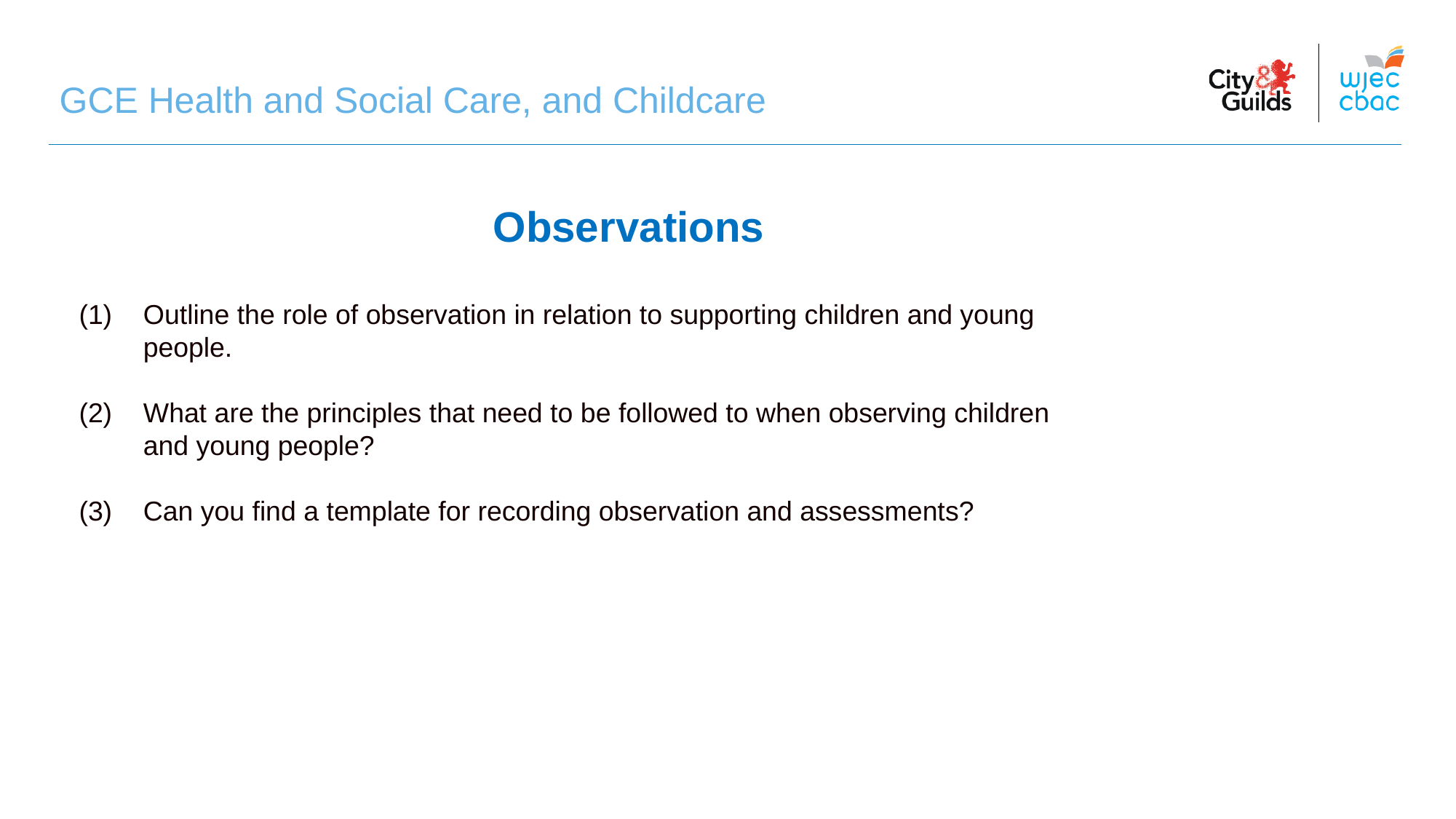

# GCE Health and Social Care, and Childcare
Observations

(1)	Outline the role of observation in relation to supporting children and young people.

(2)	What are the principles that need to be followed to when observing children and young people?

(3)	Can you find a template for recording observation and assessments?